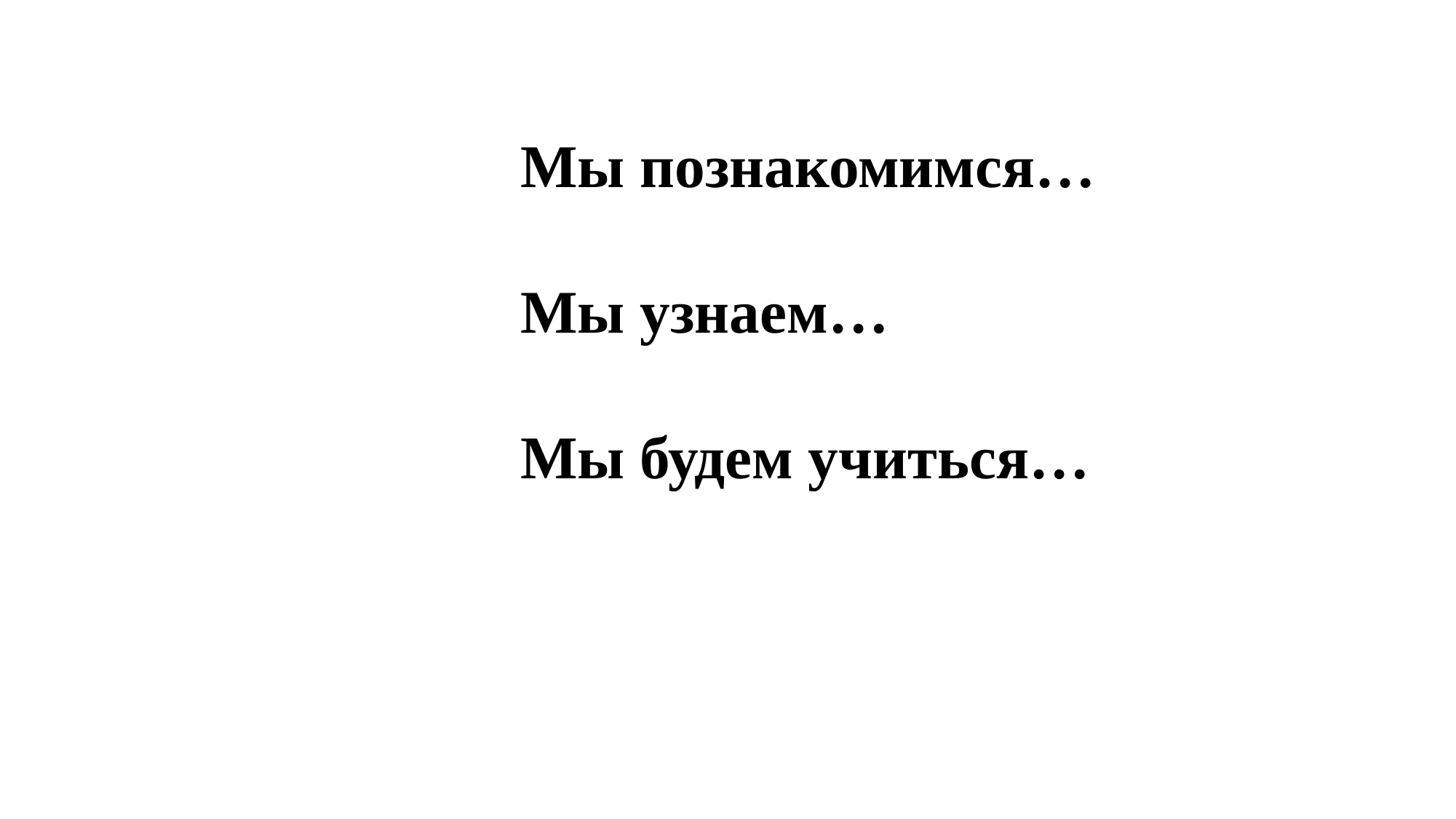

Мы познакомимся…

Мы узнаем…

Мы будем учиться…